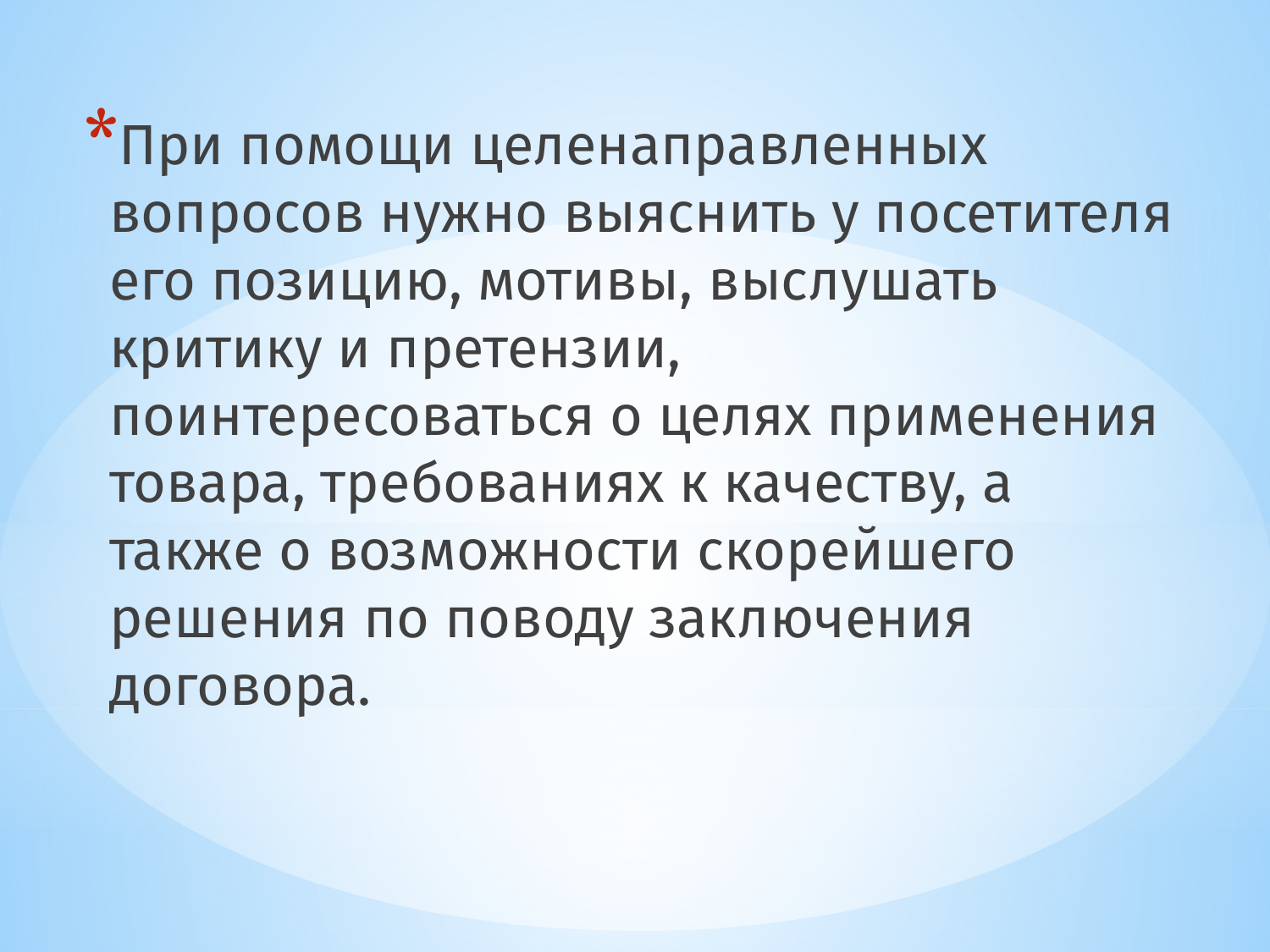

При помощи целенаправленных вопросов нужно выяснить у посетителя его позицию, мотивы, выслушать критику и претензии, поинтересоваться о целях применения товара, требованиях к качеству, а также о возможности скорейшего решения по поводу заключения договора.